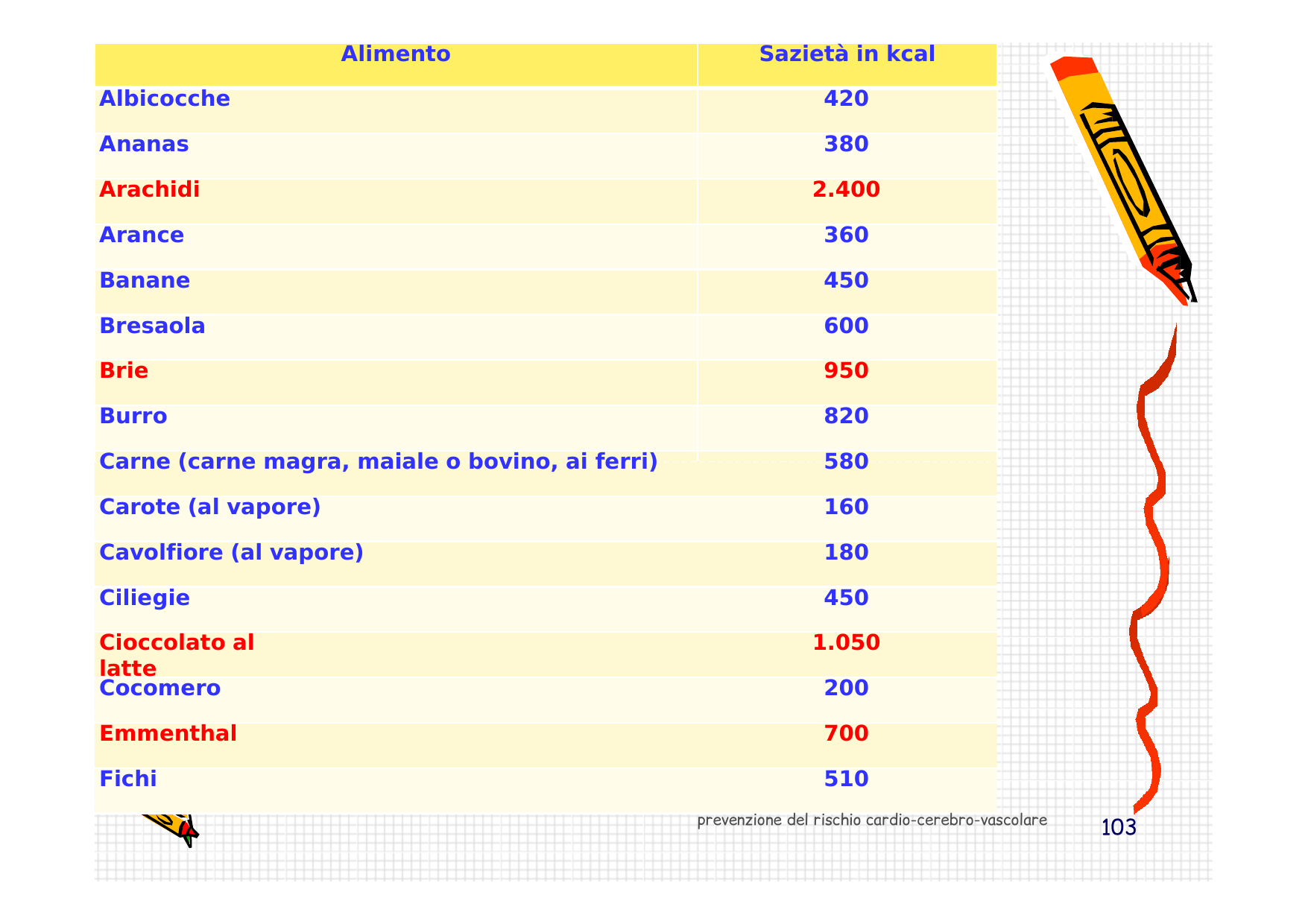

Alimento
Sazietà in kcal

Albicocche
420

Provincia Milano 1

Ananas
380

Arachidi
2.400

Arance
360

Banane
450

Bresaola
600

Brie
950

Burro
820

Carne (carne magra, maiale o bovino, ai ferri)
580

Carote (al vapore)
160

Cavolfiore (al vapore)
180

Ciliegie
450

Cioccolato al latte
1.050

Cocomero
200

Emmenthal
700

Fichi
510

prevenzione del rischio cardio-cerebro-vascolare

103